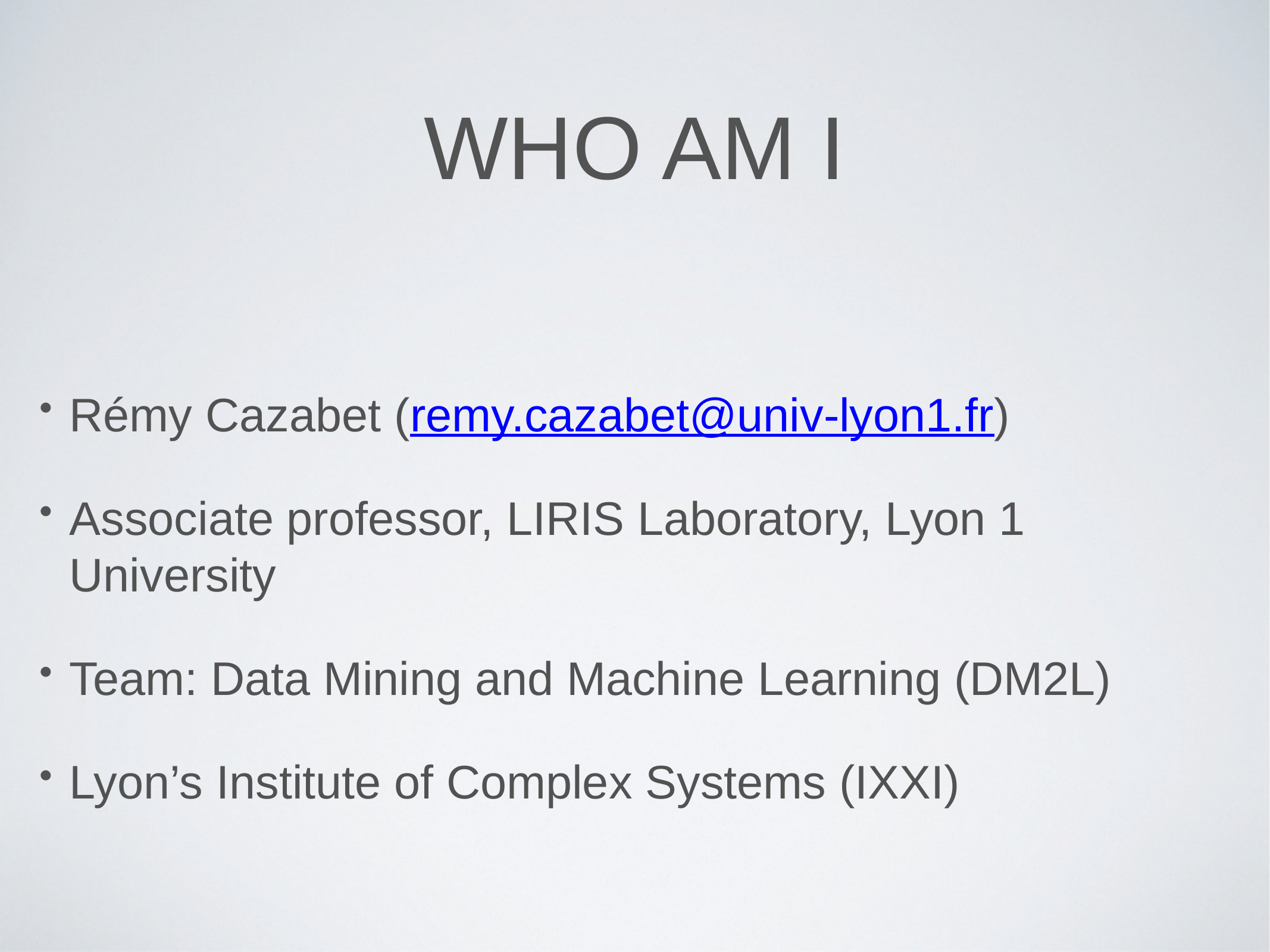

# Who am I
Rémy Cazabet (remy.cazabet@univ-lyon1.fr)
Associate professor, LIRIS Laboratory, Lyon 1 University
Team: Data Mining and Machine Learning (DM2L)
Lyon’s Institute of Complex Systems (IXXI)